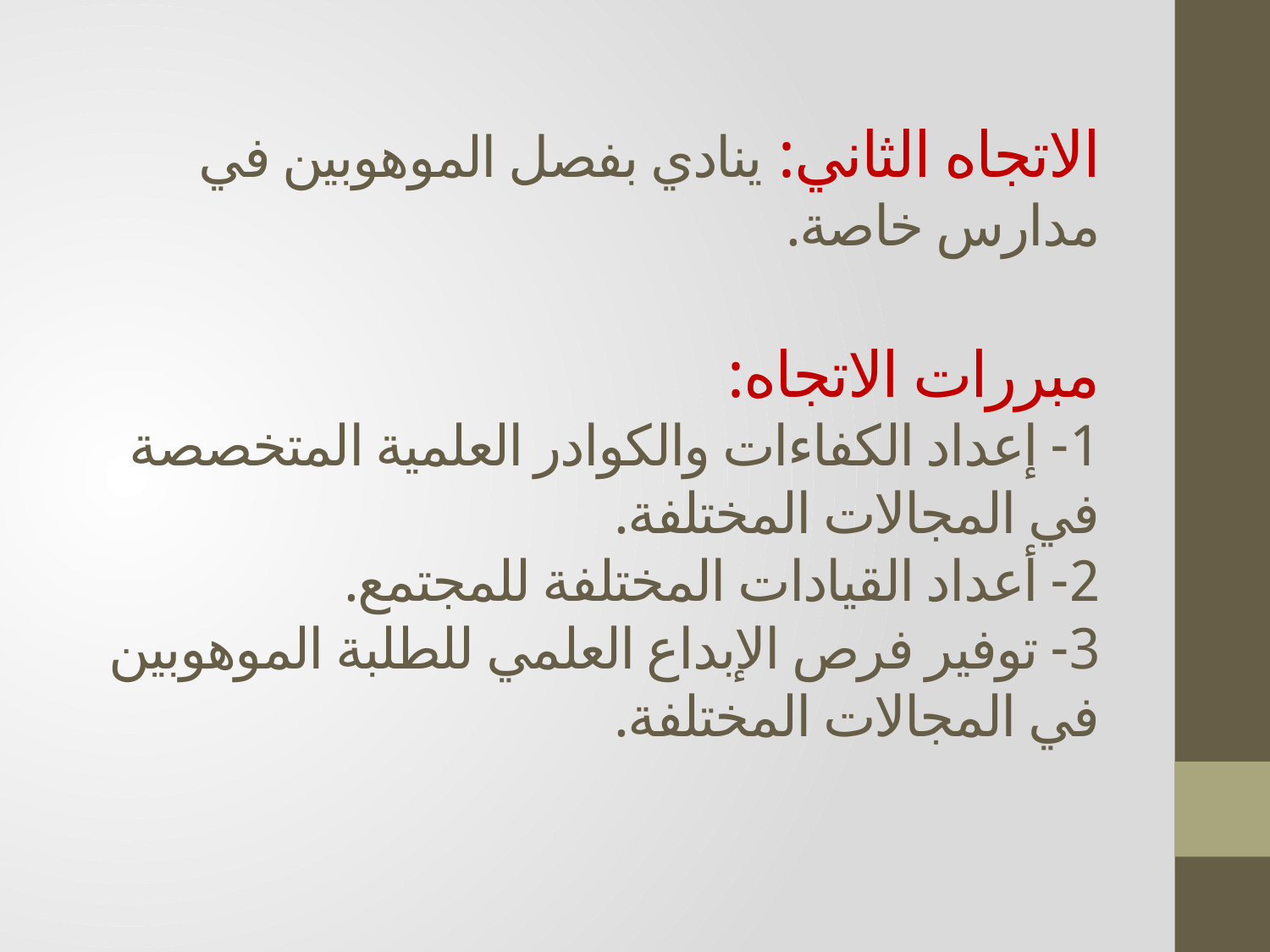

# الاتجاه الثاني: ينادي بفصل الموهوبين في مدارس خاصة. مبررات الاتجاه: 1- إعداد الكفاءات والكوادر العلمية المتخصصة في المجالات المختلفة. 2- أعداد القيادات المختلفة للمجتمع. 3- توفير فرص الإبداع العلمي للطلبة الموهوبين في المجالات المختلفة.